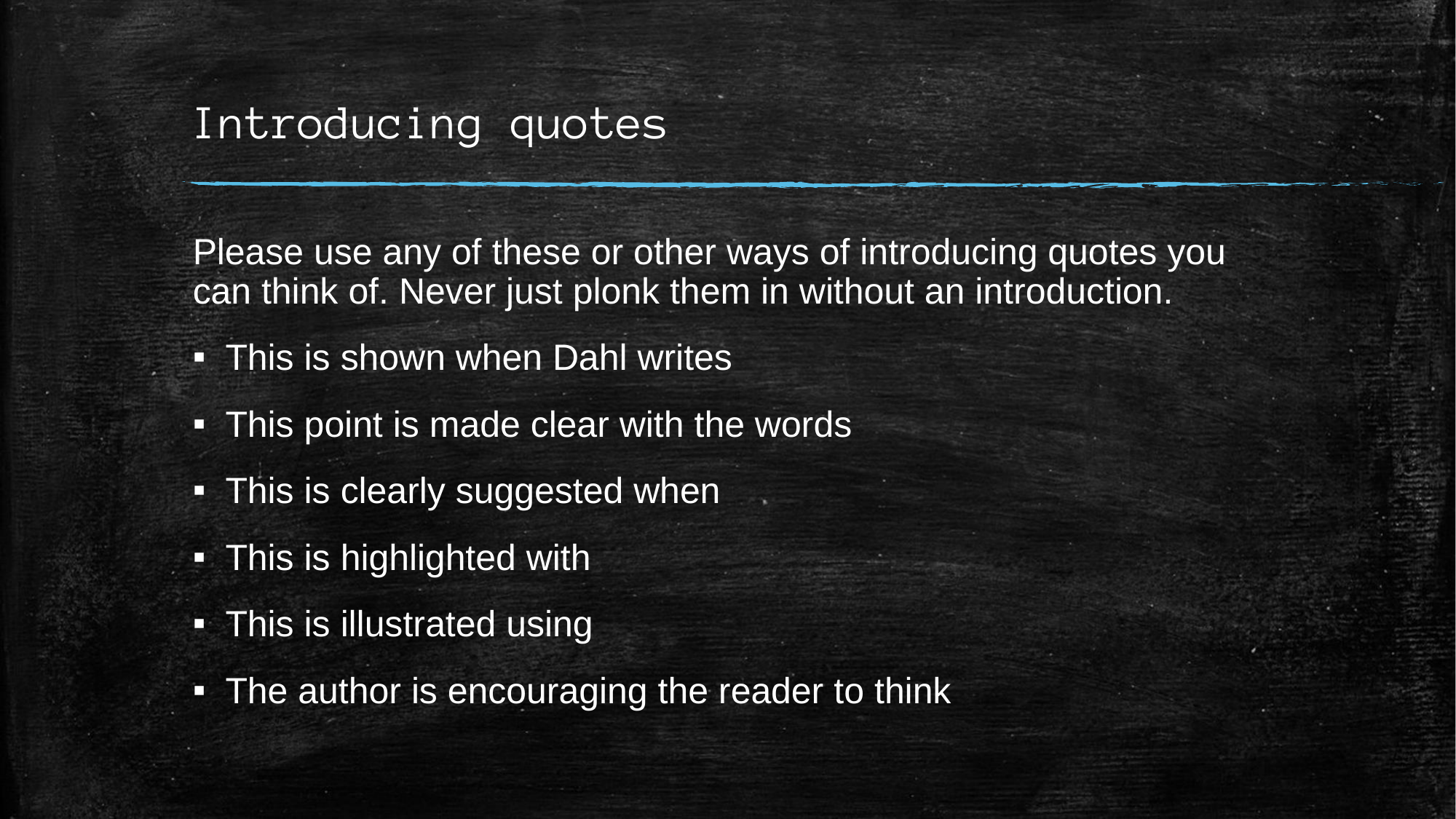

# Introducing quotes
Please use any of these or other ways of introducing quotes you can think of. Never just plonk them in without an introduction.
This is shown when Dahl writes
This point is made clear with the words
This is clearly suggested when
This is highlighted with
This is illustrated using
The author is encouraging the reader to think